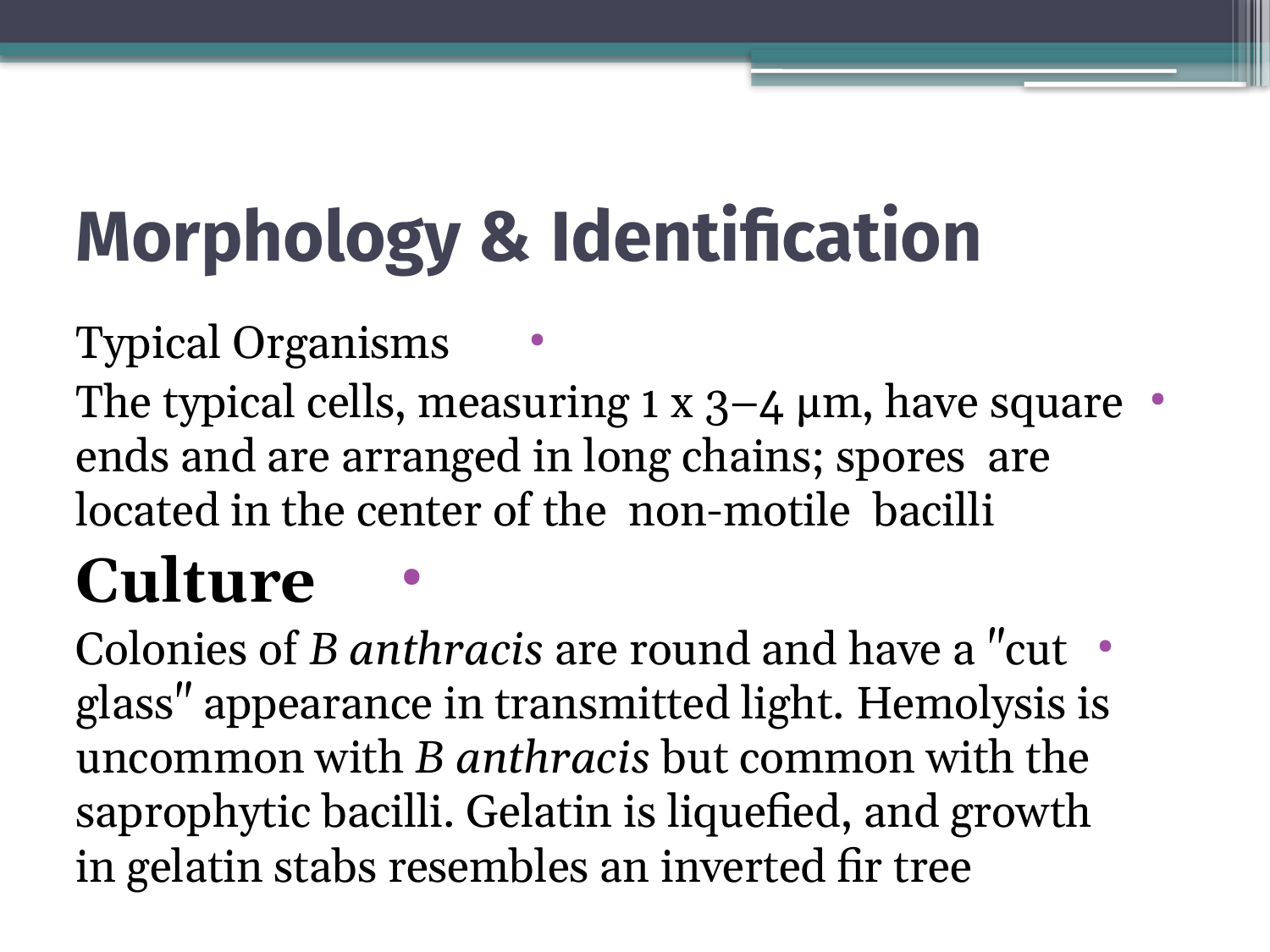

# Morphology & Identification
Typical Organisms
The typical cells, measuring 1 x 3–4 µm, have square ends and are arranged in long chains; spores  are located in the center of the  non-motile  bacilli
Culture
Colonies of B anthracis are round and have a "cut glass" appearance in transmitted light. Hemolysis is uncommon with B anthracis but common with the saprophytic bacilli. Gelatin is liquefied, and growth in gelatin stabs resembles an inverted fir tree